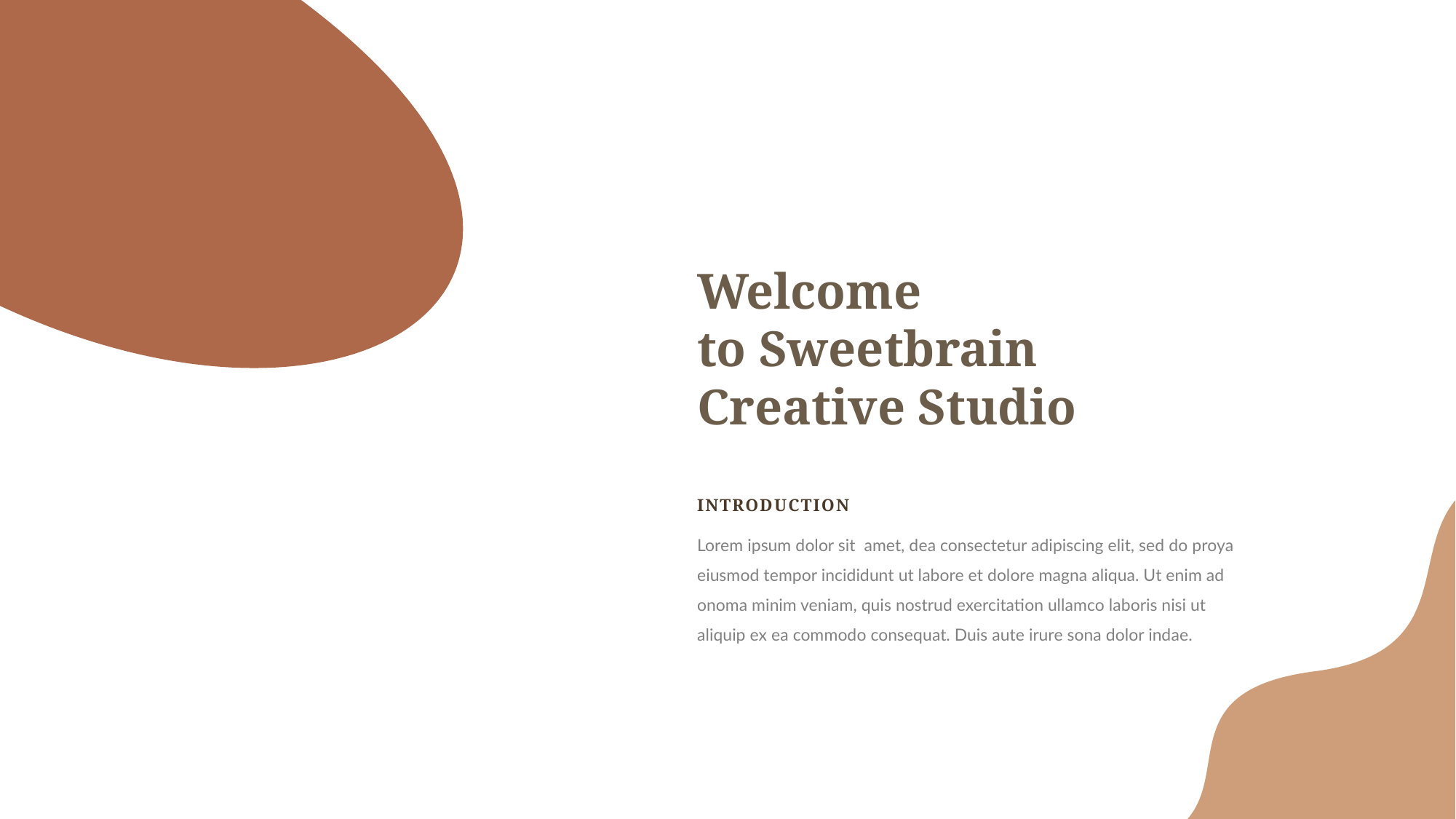

Welcome
to Sweetbrain Creative Studio
INTRODUCTION
Lorem ipsum dolor sit  amet, dea consectetur adipiscing elit, sed do proya eiusmod tempor incididunt ut labore et dolore magna aliqua. Ut enim ad onoma minim veniam, quis nostrud exercitation ullamco laboris nisi ut aliquip ex ea commodo consequat. Duis aute irure sona dolor indae.